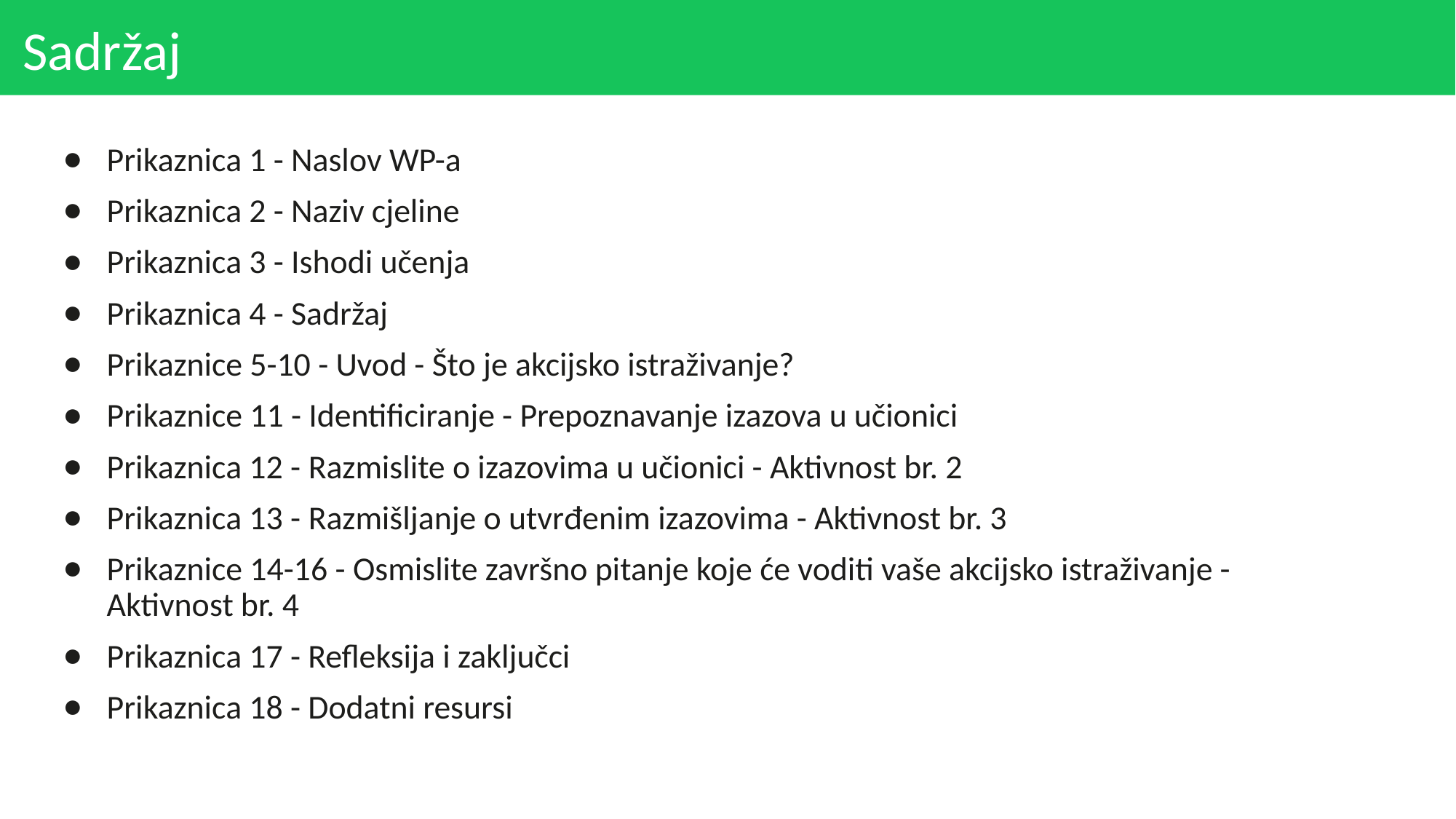

# Sadržaj
Prikaznica 1 - Naslov WP-a
Prikaznica 2 - Naziv cjeline
Prikaznica 3 - Ishodi učenja
Prikaznica 4 - Sadržaj
Prikaznice 5-10 - Uvod - Što je akcijsko istraživanje?
Prikaznice 11 - Identificiranje - Prepoznavanje izazova u učionici
Prikaznica 12 - Razmislite o izazovima u učionici - Aktivnost br. 2
Prikaznica 13 - Razmišljanje o utvrđenim izazovima - Aktivnost br. 3
Prikaznice 14-16 - Osmislite završno pitanje koje će voditi vaše akcijsko istraživanje - Aktivnost br. 4
Prikaznica 17 - Refleksija i zaključci
Prikaznica 18 - Dodatni resursi